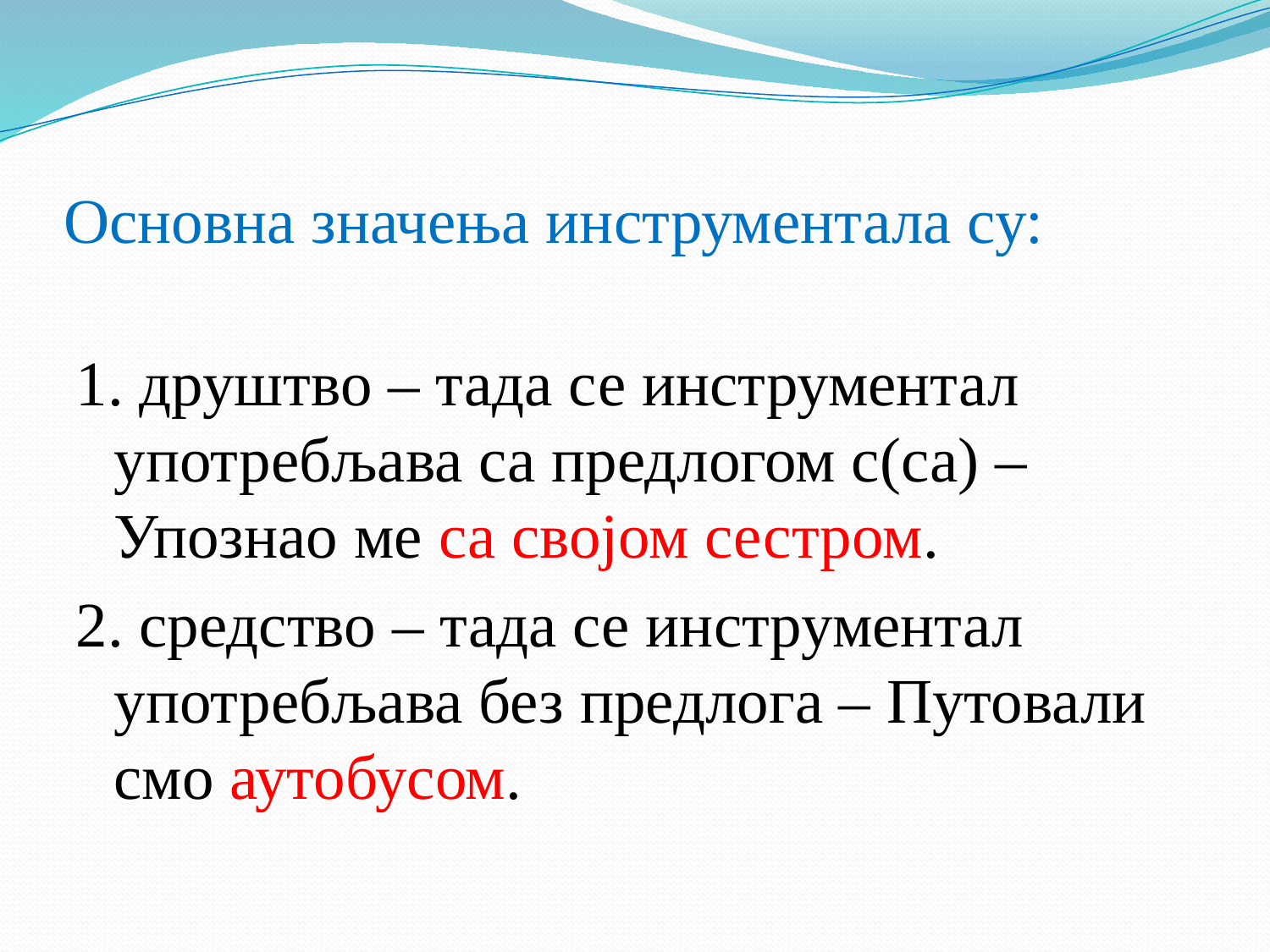

# Основна значења инструментала су:

1. друштво – тада се инструментал употребљава са предлогом с(са) – Упознао ме са својом сестром.
2. средство – тада се инструментал употребљава без предлога – Путовали смо аутобусом.